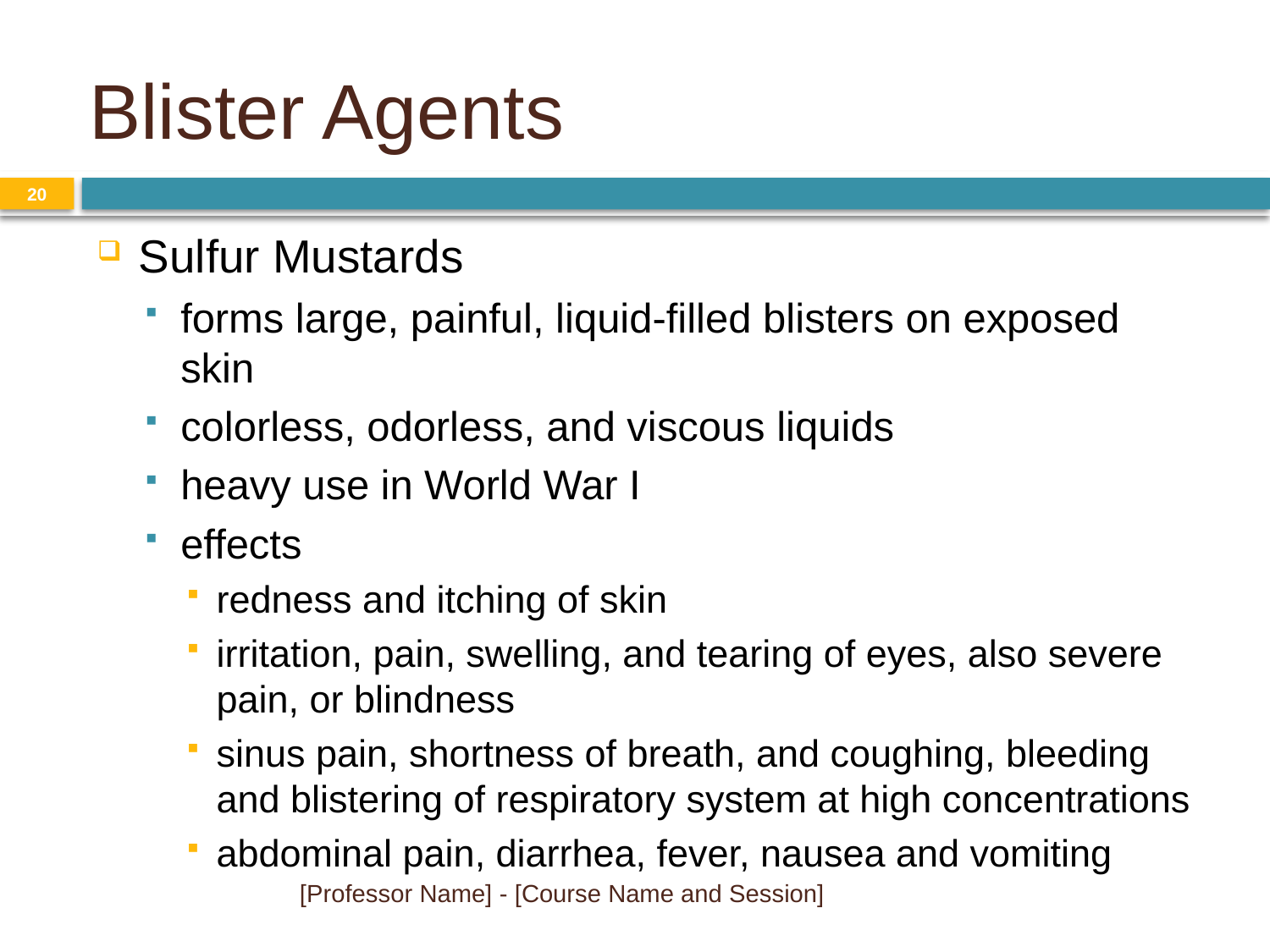

# Blister Agents
20
Sulfur Mustards
forms large, painful, liquid-filled blisters on exposed skin
colorless, odorless, and viscous liquids
heavy use in World War I
effects
redness and itching of skin
irritation, pain, swelling, and tearing of eyes, also severe pain, or blindness
sinus pain, shortness of breath, and coughing, bleeding and blistering of respiratory system at high concentrations
abdominal pain, diarrhea, fever, nausea and vomiting
[Professor Name] - [Course Name and Session]